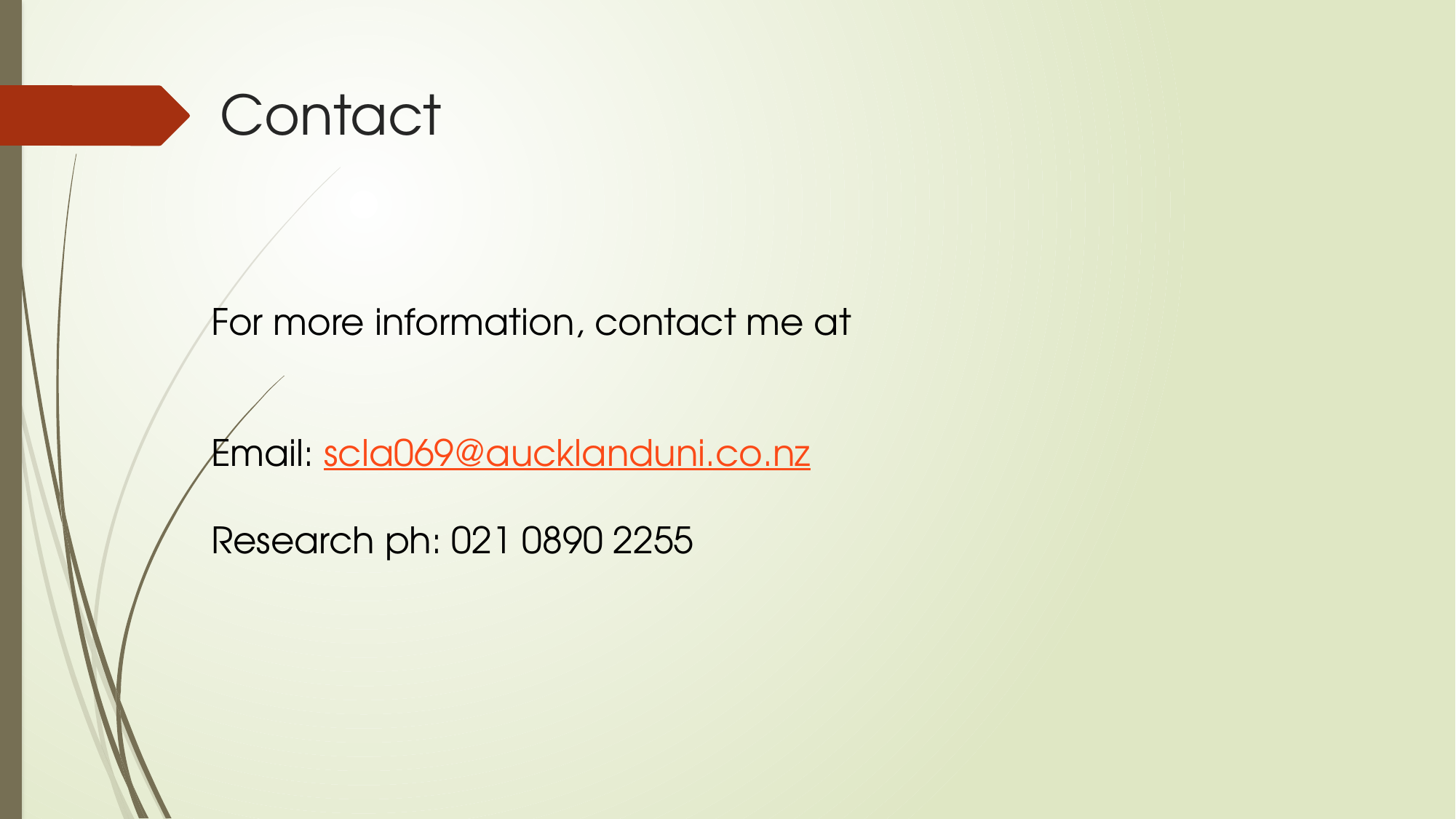

# Contact
For more information, contact me at

Email: scla069@aucklanduni.co.nz

Research ph: 021 0890 2255